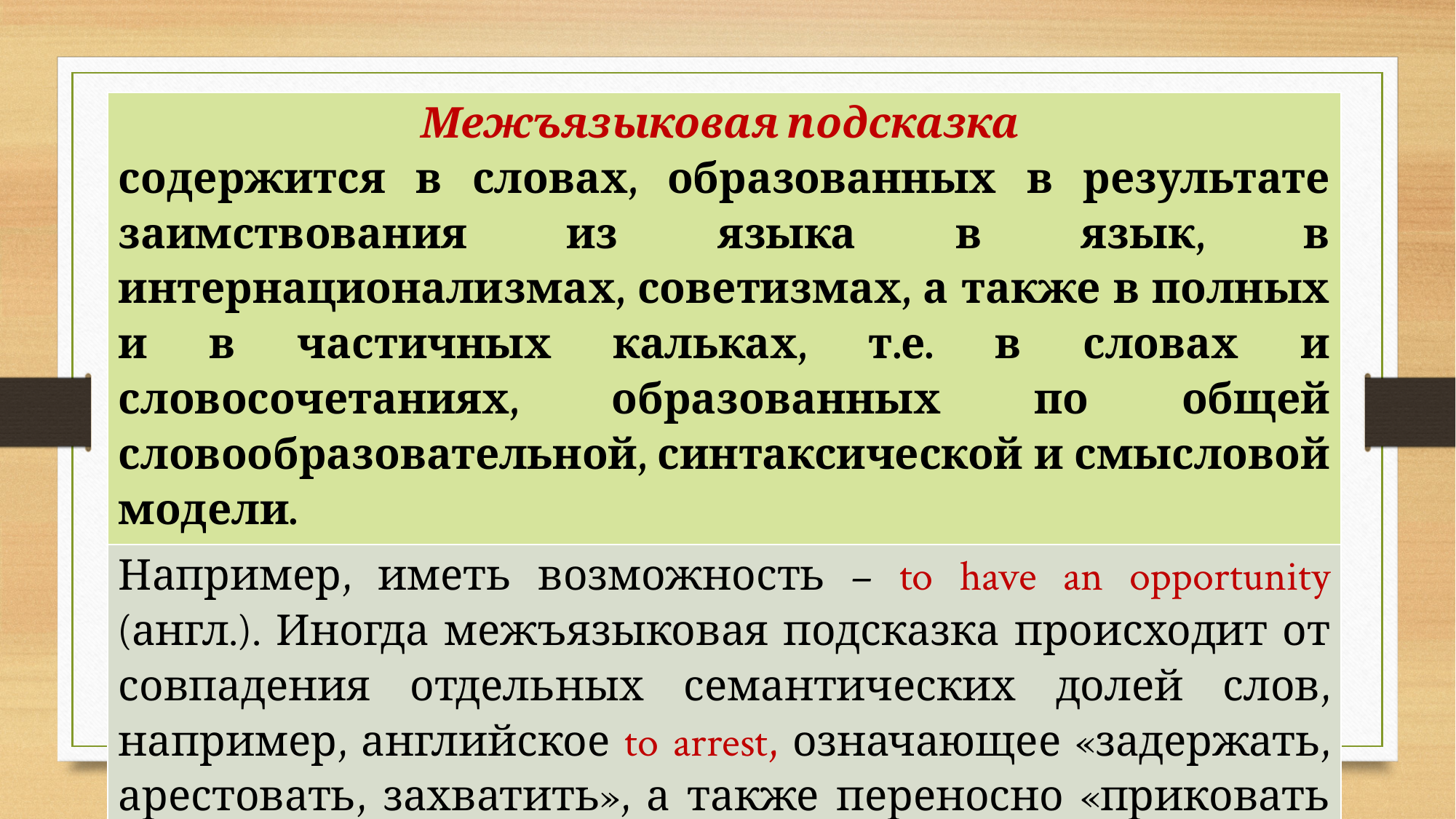

| Межъязыковая подсказка содержится в словах, образованных в результате заимствования из языка в язык, в интернационализмах, советизмах, а также в полных и в частичных кальках, т.е. в словах и словосочетаниях, образованных по общей словообразовательной, синтаксической и смысловой модели. |
| --- |
| Например, иметь возможность – to have an opportunity (англ.). Иногда межъязыковая подсказка происходит от совпадения отдельных семантических долей слов, например, английское to arrest, означающее «задержать, арестовать, захватить», а также переносно «приковать внимание», с русским языком совпадает лишь в первом значении. |